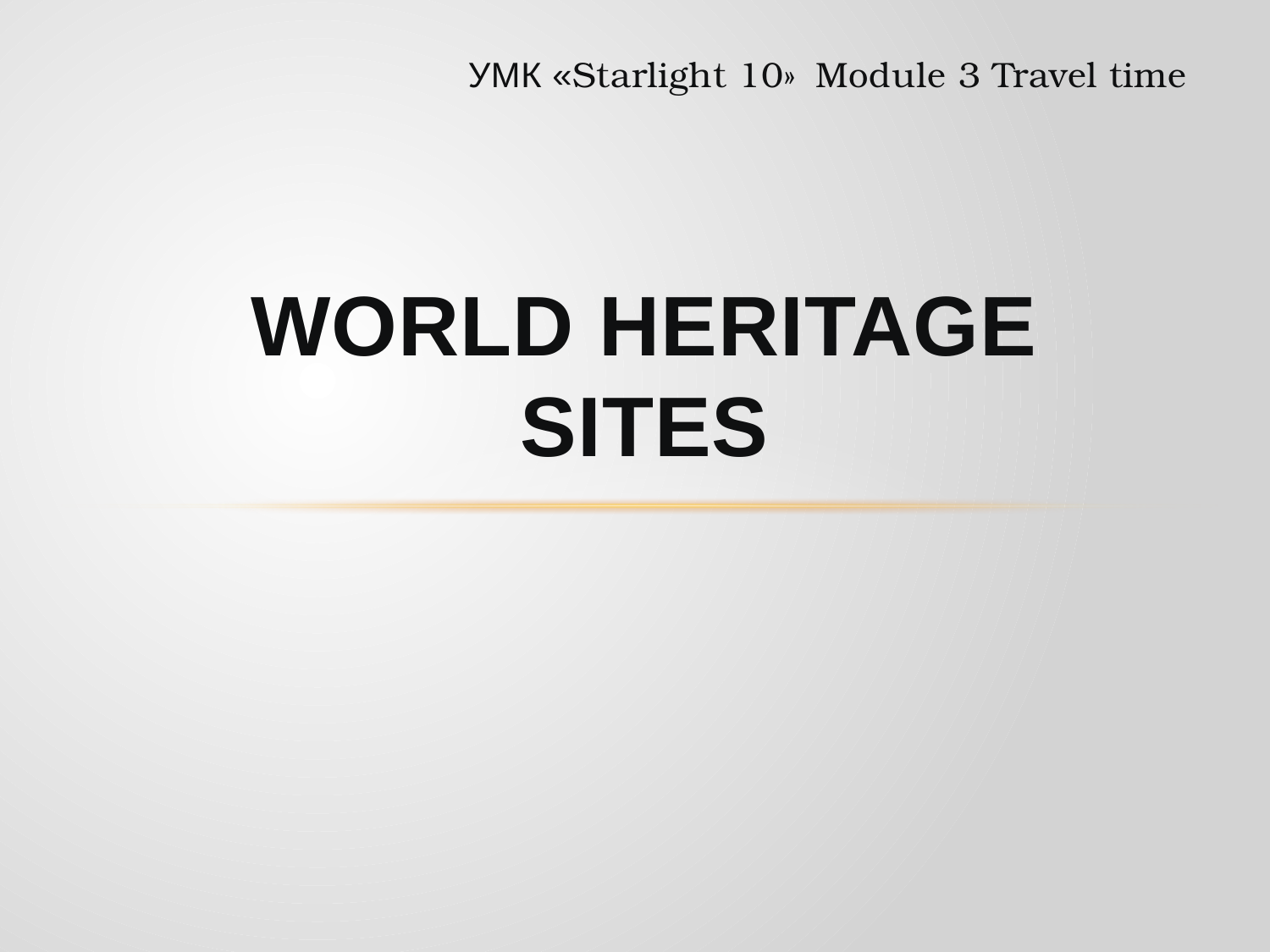

УМК «Starlight 10» Module 3 Travel time
# World Heritage Sites